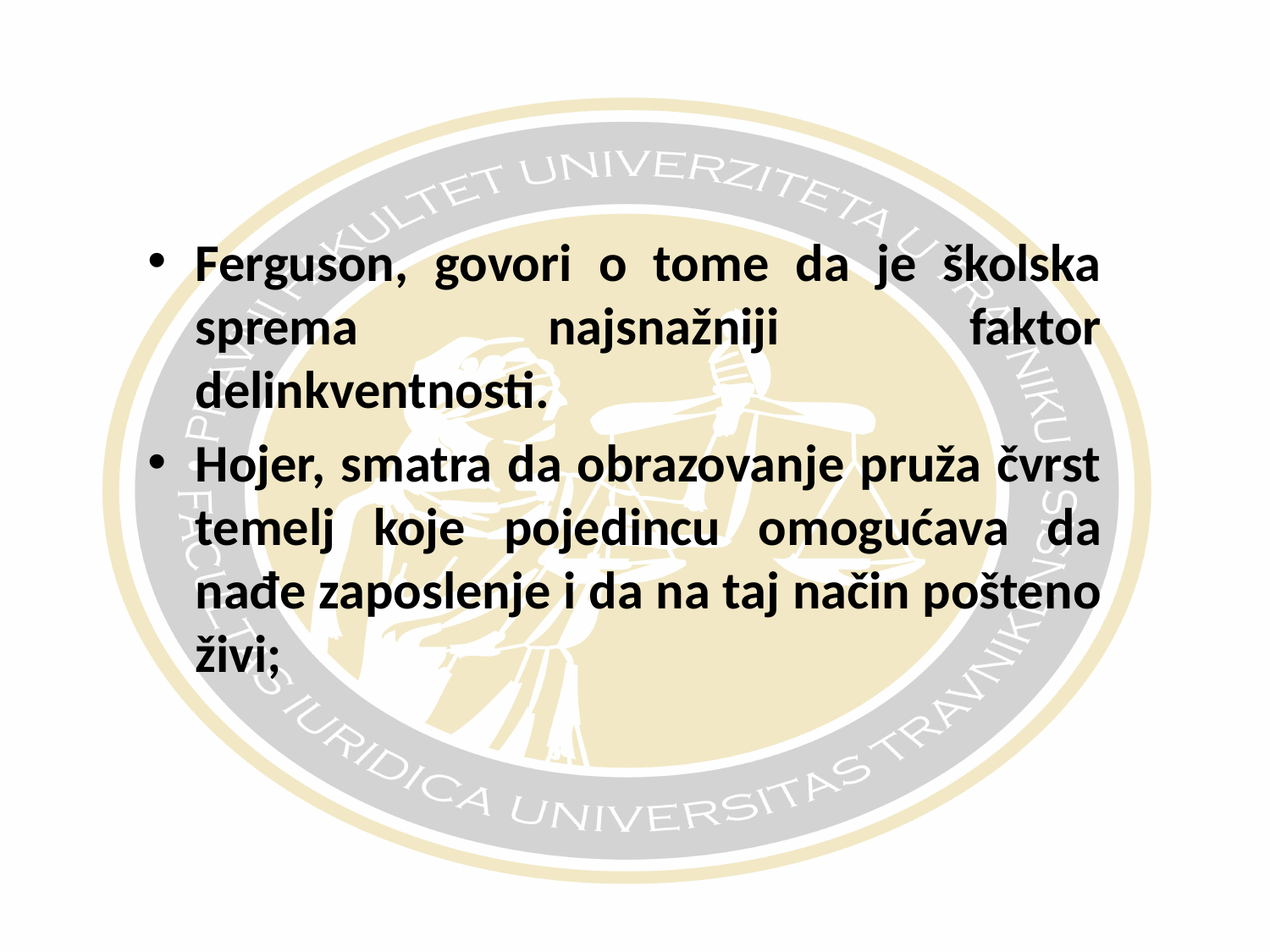

#
Ferguson, govori o tome da je školska sprema najsnažniji faktor delinkventnosti.
Hojer, smatra da obrazovanje pruža čvrst temelj koje pojedincu omogućava da nađe zaposlenje i da na taj način pošteno živi;